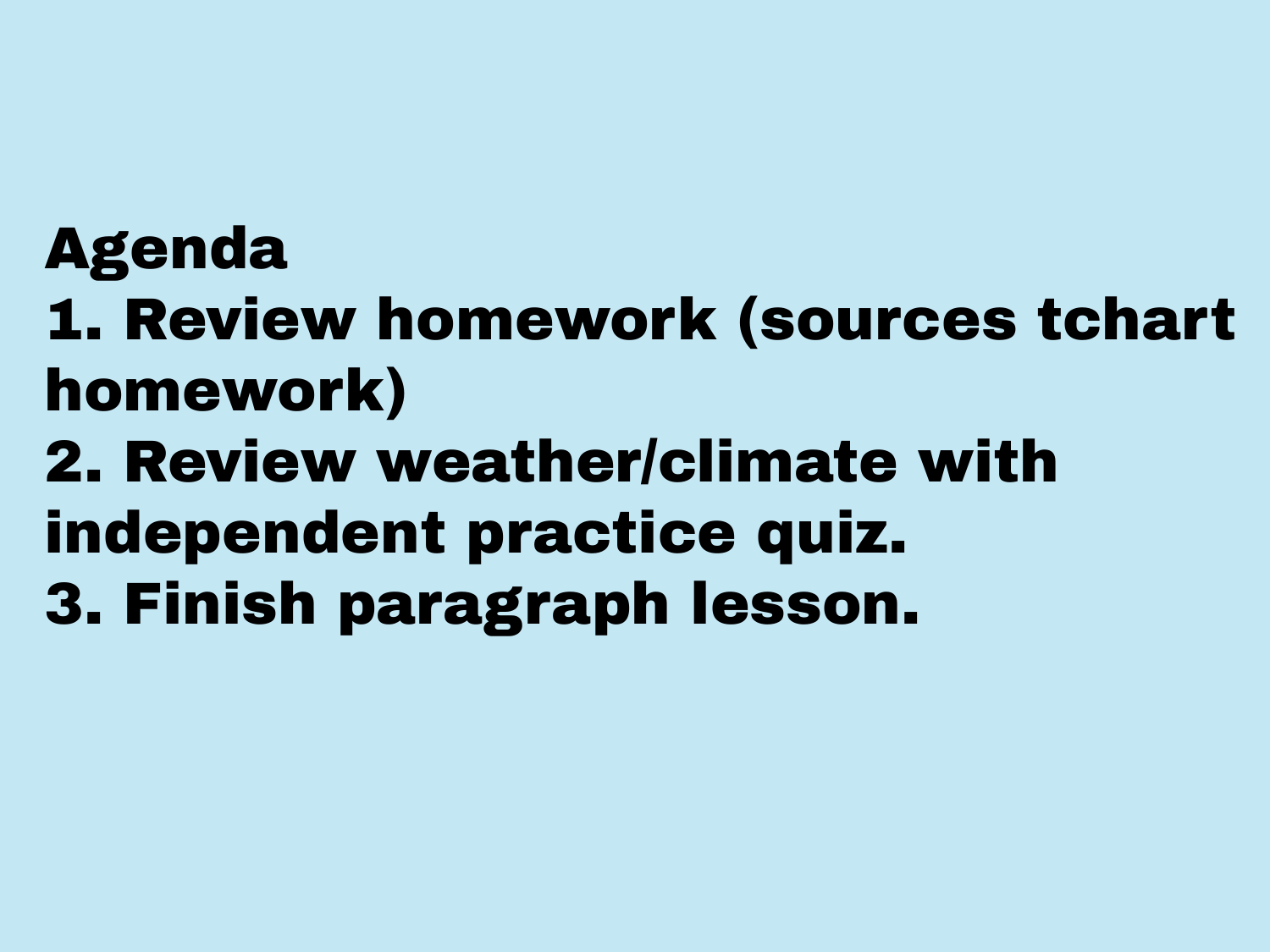

# Agenda 1. Review homework (sources tchart homework) 2. Review weather/climate with independent practice quiz. 3. Finish paragraph lesson.